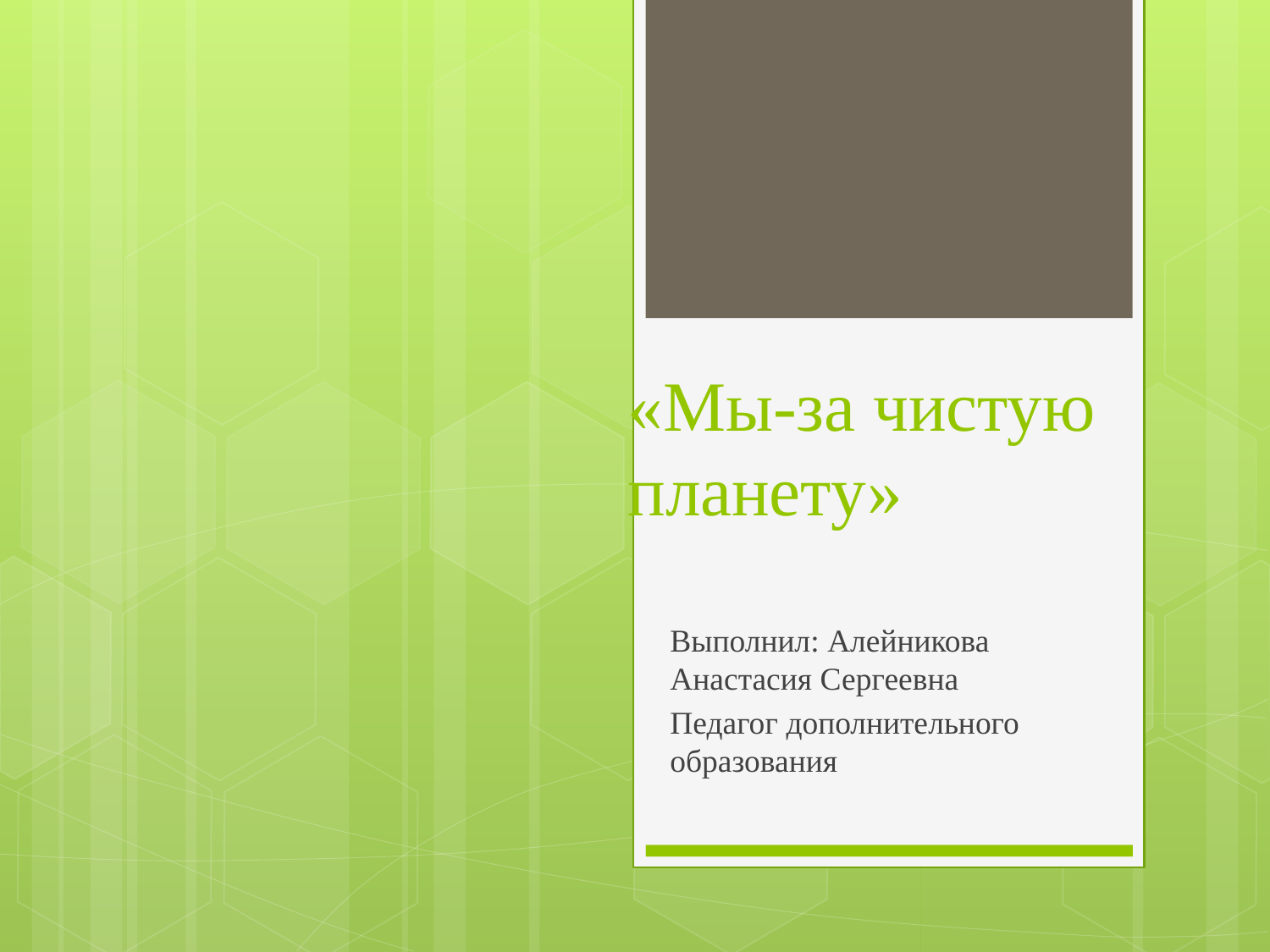

# «Мы-за чистую планету»
Выполнил: Алейникова Анастасия Сергеевна
Педагог дополнительного образования